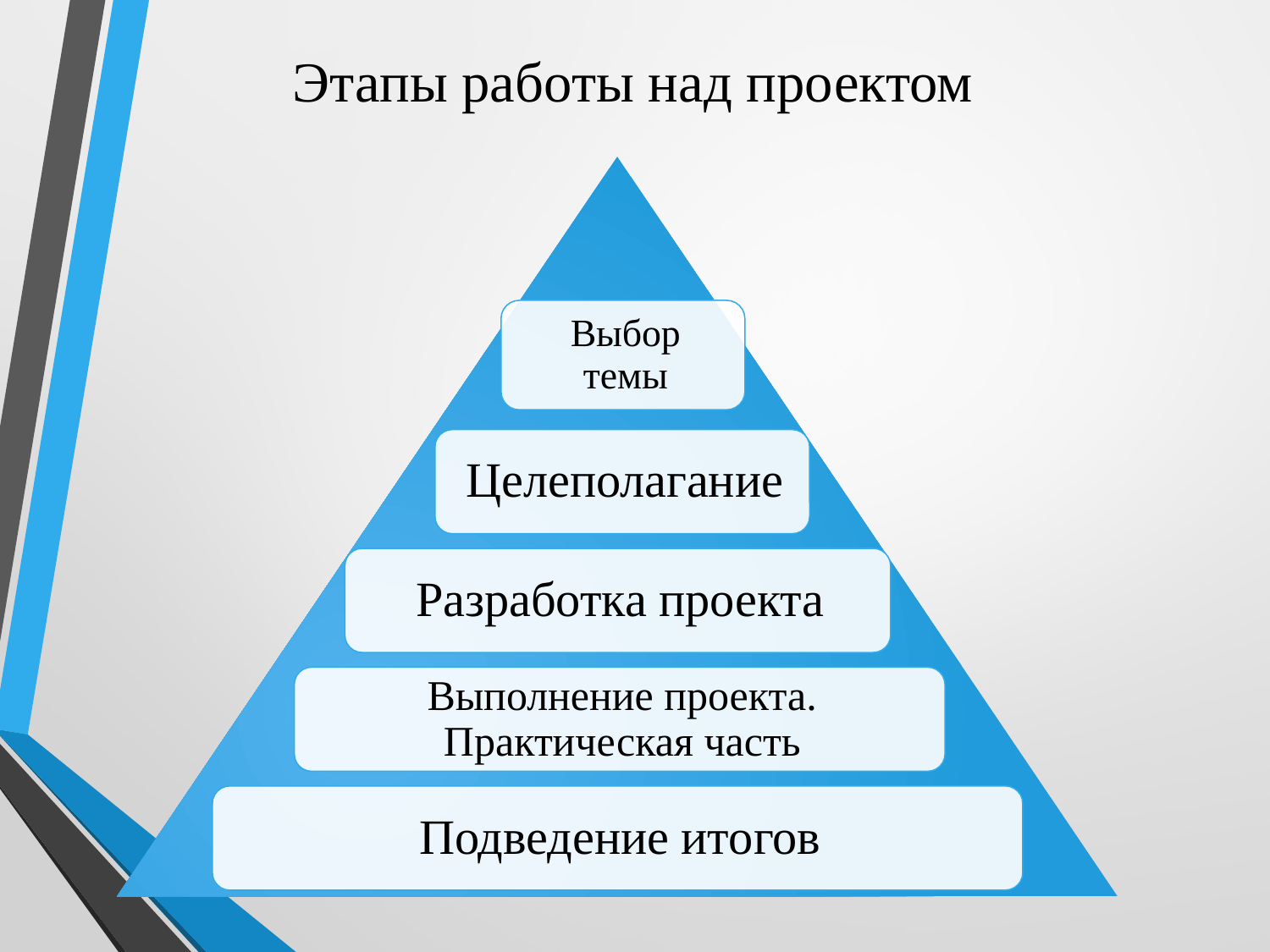

# Этапы работы над проектом
Выбор темы
Целеполагание
Разработка проекта
Выполнение проекта. Практическая часть
Подведение итогов